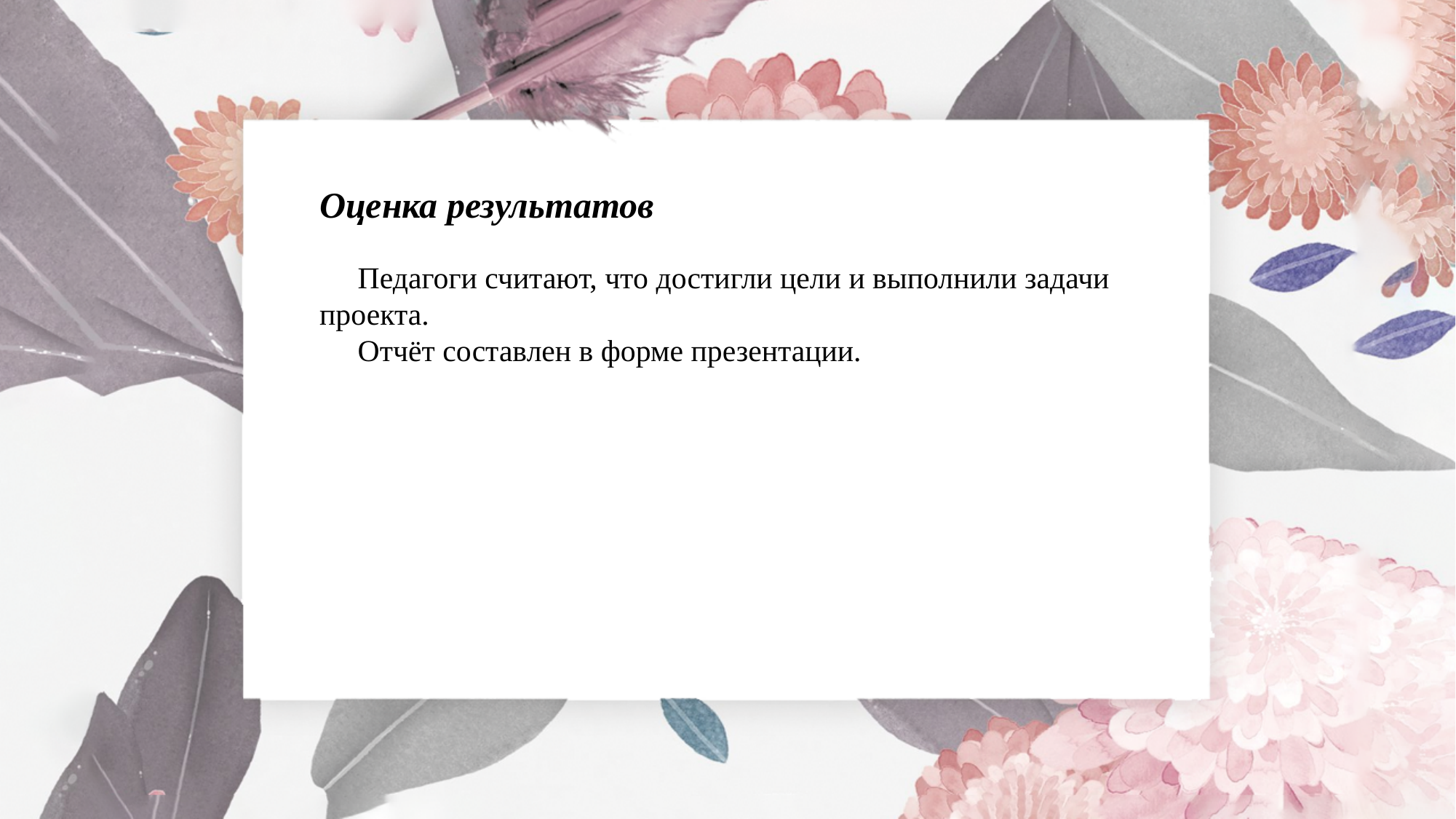

Оценка результатов

     Педагоги считают, что достигли цели и выполнили задачи проекта.
     Отчёт составлен в форме презентации.